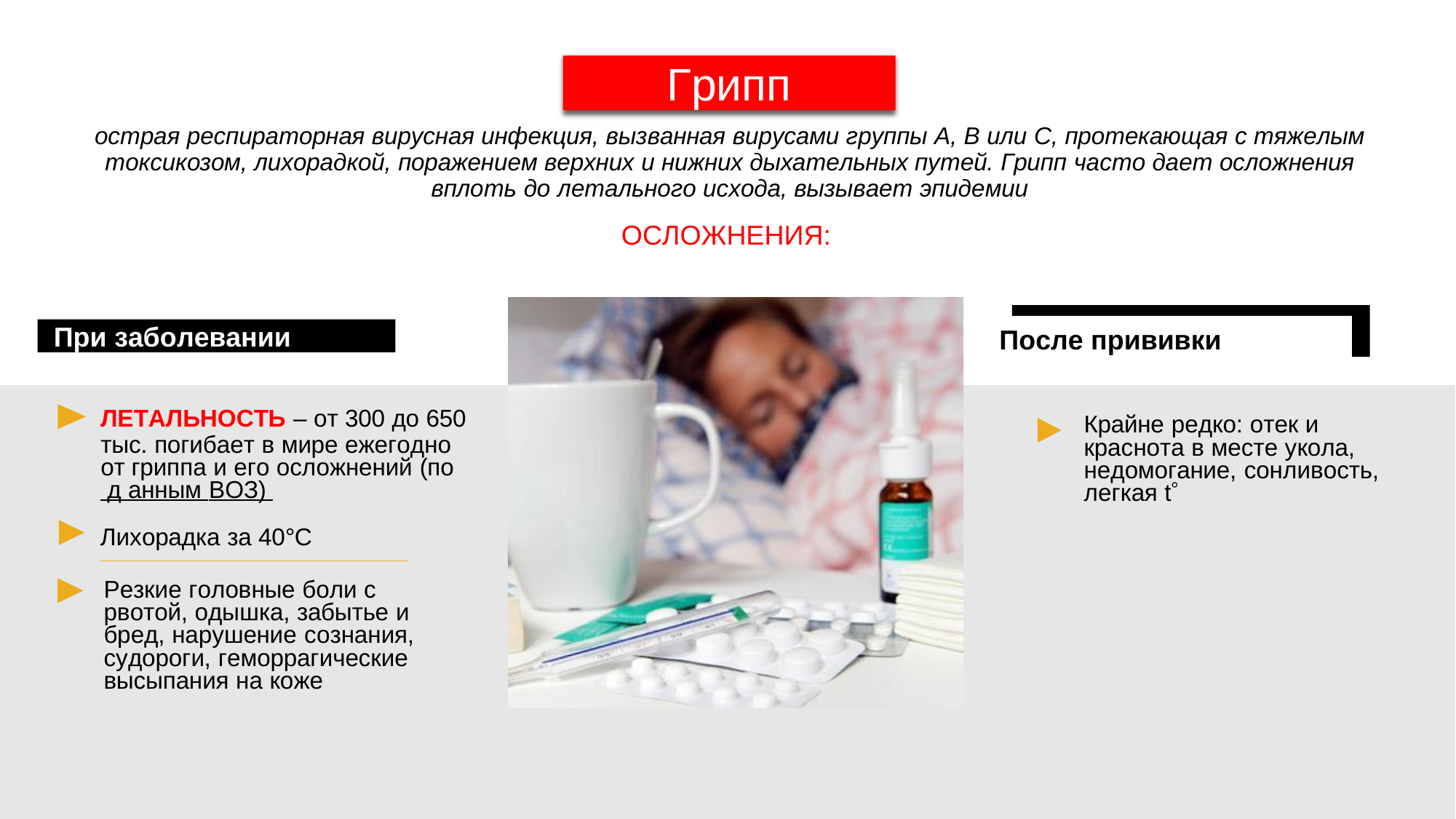

Грипп
острая респираторная вирусная инфекция, вызванная вирусами группы А, В или С, протекающая с тяжелым токсикозом, лихорадкой, поражением верхних и нижних дыхательных путей. Грипп часто дает осложнения вплоть до летального исхода, вызывает эпидемии
ОСЛОЖНЕНИЯ:

При заболевании
После прививки

ЛЕТАЛЬНОСТЬ – от 300 до 650
тыс. погибает в мире ежегодно от гриппа и его осложнений (по
 д анным ВОЗ)
Лихорадка за 40°C
Крайне редко: отек и краснота в месте укола, недомогание, сонливость, легкая t°

Резкие головные боли с рвотой, одышка, забытье и бред, нарушение сознания, судороги, геморрагические высыпания на коже